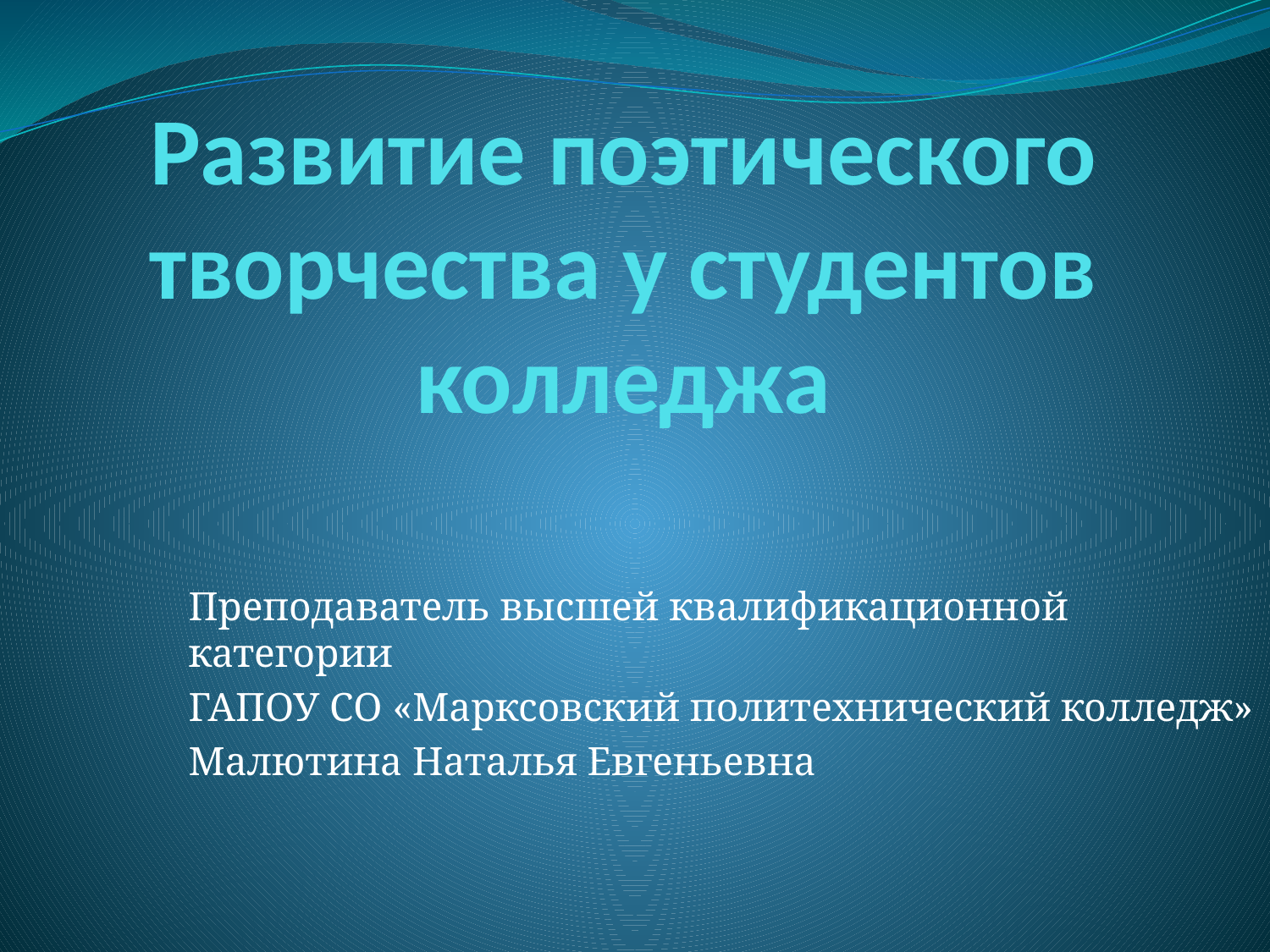

# Развитие поэтического творчества у студентов колледжа
Преподаватель высшей квалификационной категории
ГАПОУ СО «Марксовский политехнический колледж»
Малютина Наталья Евгеньевна